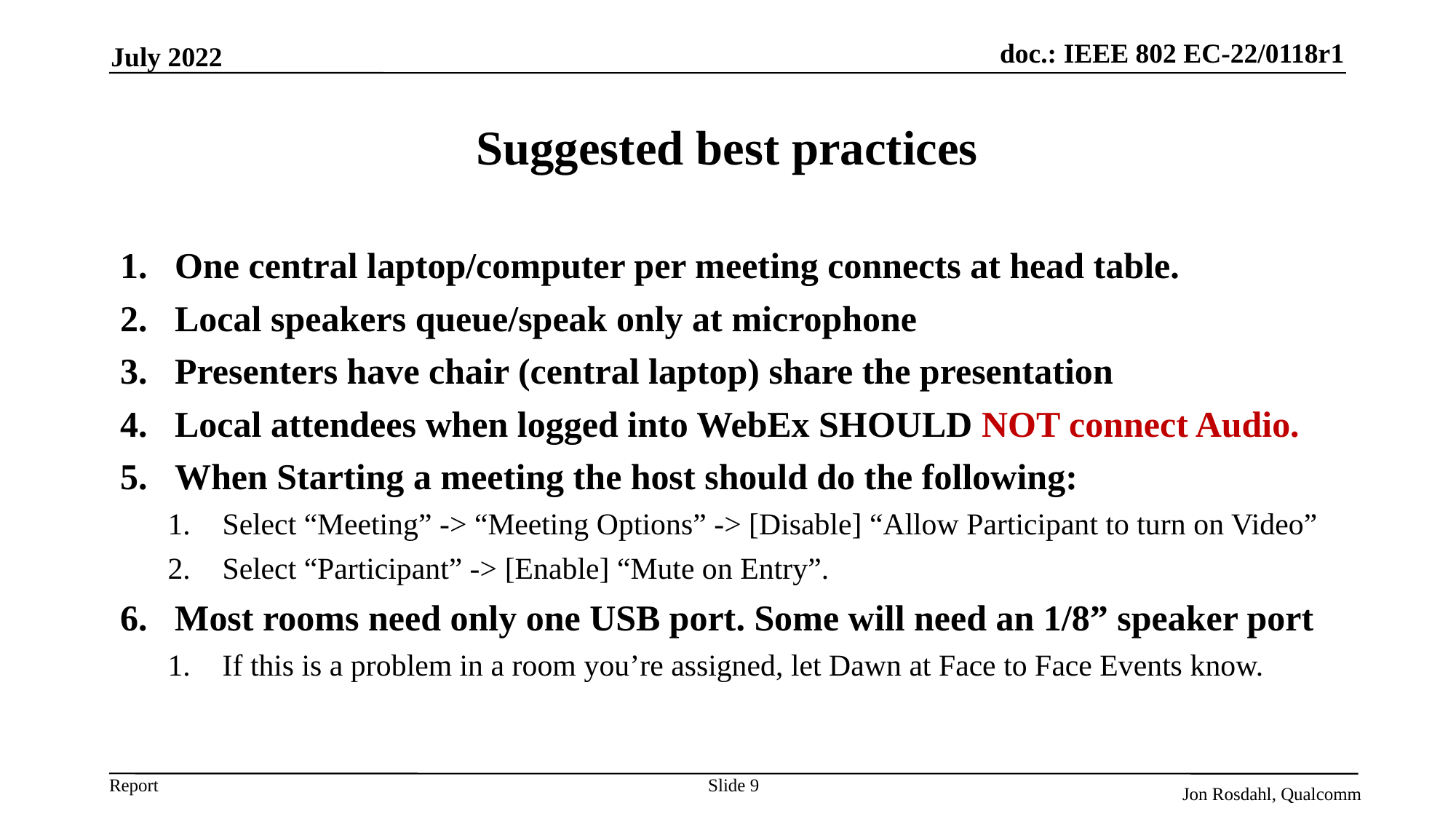

July 2022
# Suggested best practices
One central laptop/computer per meeting connects at head table.
Local speakers queue/speak only at microphone
Presenters have chair (central laptop) share the presentation
Local attendees when logged into WebEx SHOULD NOT connect Audio.
When Starting a meeting the host should do the following:
Select “Meeting” -> “Meeting Options” -> [Disable] “Allow Participant to turn on Video”
Select “Participant” -> [Enable] “Mute on Entry”.
Most rooms need only one USB port. Some will need an 1/8” speaker port
If this is a problem in a room you’re assigned, let Dawn at Face to Face Events know.
Slide 9
Jon Rosdahl, Qualcomm